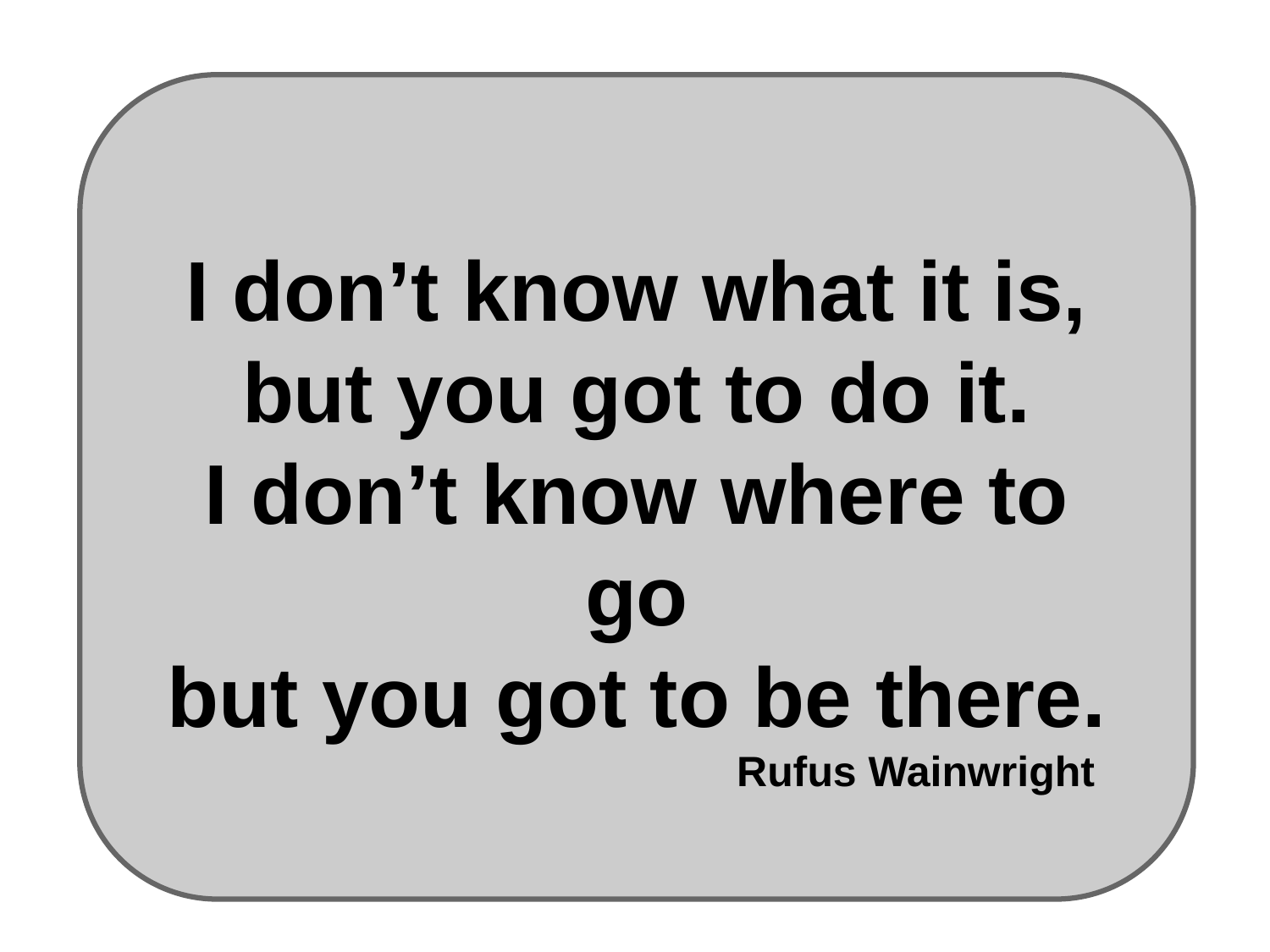

I don’t know what it is,
but you got to do it.
I don’t know where to go
but you got to be there.
Rufus Wainwright